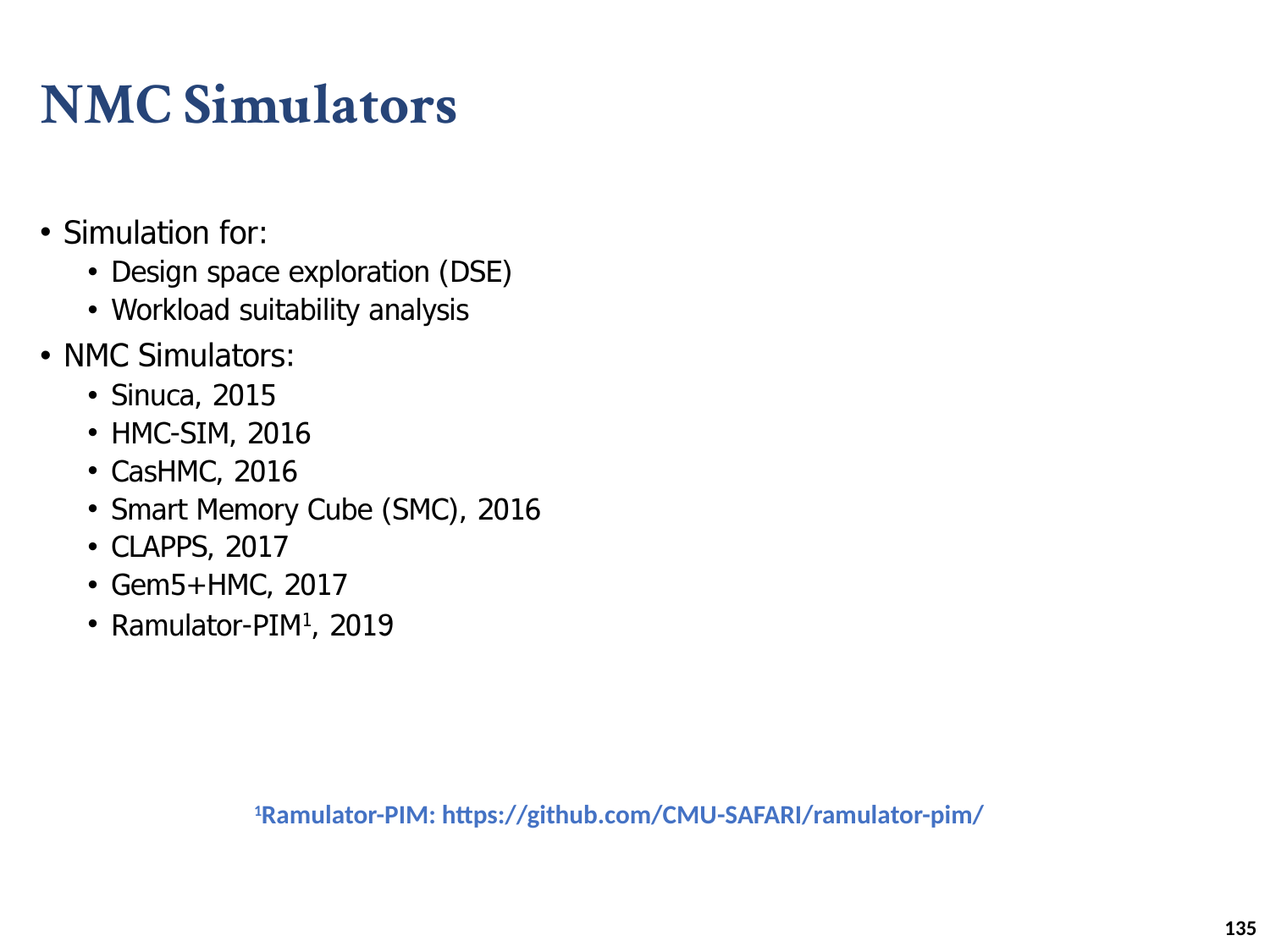

# NMC Simulators
Simulation for:
Design space exploration (DSE)
Workload suitability analysis
NMC Simulators:
Sinuca, 2015
HMC-SIM, 2016
CasHMC, 2016
Smart Memory Cube (SMC), 2016
CLAPPS, 2017
Gem5+HMC, 2017
Ramulator-PIM1, 2019
1Ramulator-PIM: https://github.com/CMU-SAFARI/ramulator-pim/
135